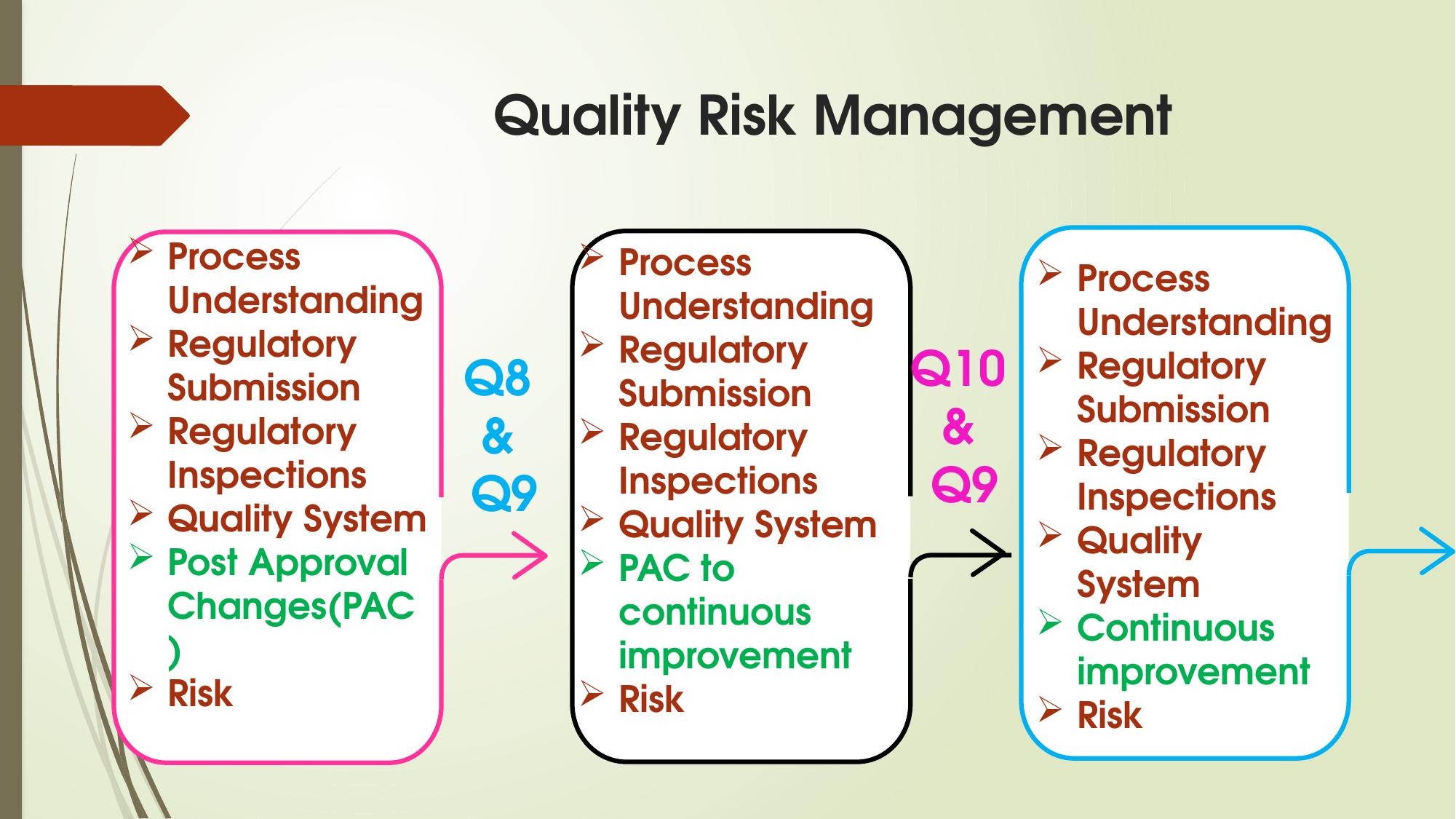

# Quality Risk Management

Process Understanding
Regulatory Submission
Regulatory Inspections
Quality System
PAC to continuous improvement
Risk

Process Understanding
Regulatory Submission
Regulatory Inspections
Quality System
Post Approval Changes(PAC)
Risk
Process Understanding
Regulatory Submission
Regulatory Inspections
Quality System
Continuous improvement
Risk

Q10
&
Q9
Q8
&
Q9